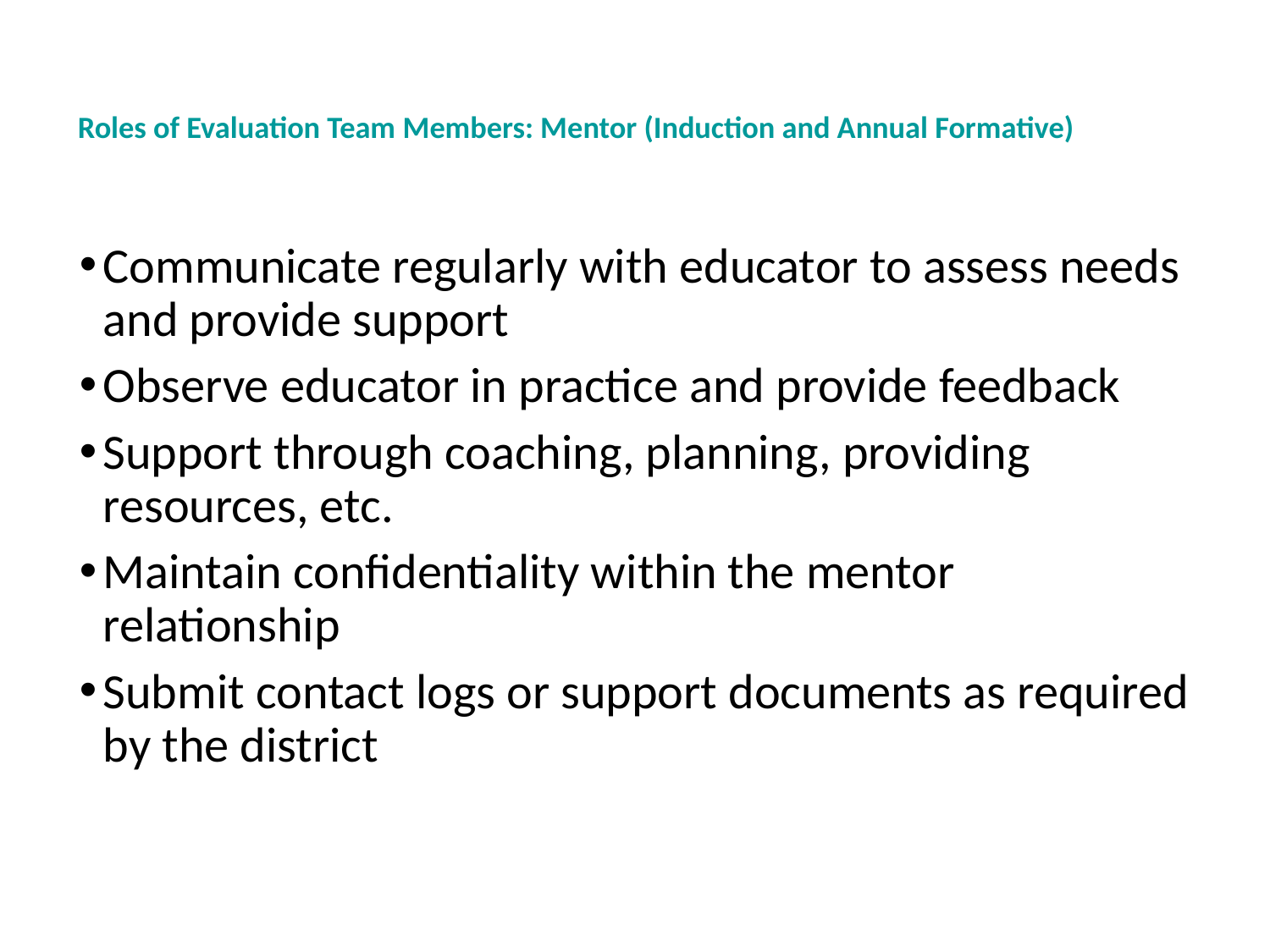

# Roles of Evaluation Team Members: Mentor (Induction and Annual Formative)
Communicate regularly with educator to assess needs and provide support
Observe educator in practice and provide feedback
Support through coaching, planning, providing resources, etc.
Maintain confidentiality within the mentor relationship
Submit contact logs or support documents as required by the district